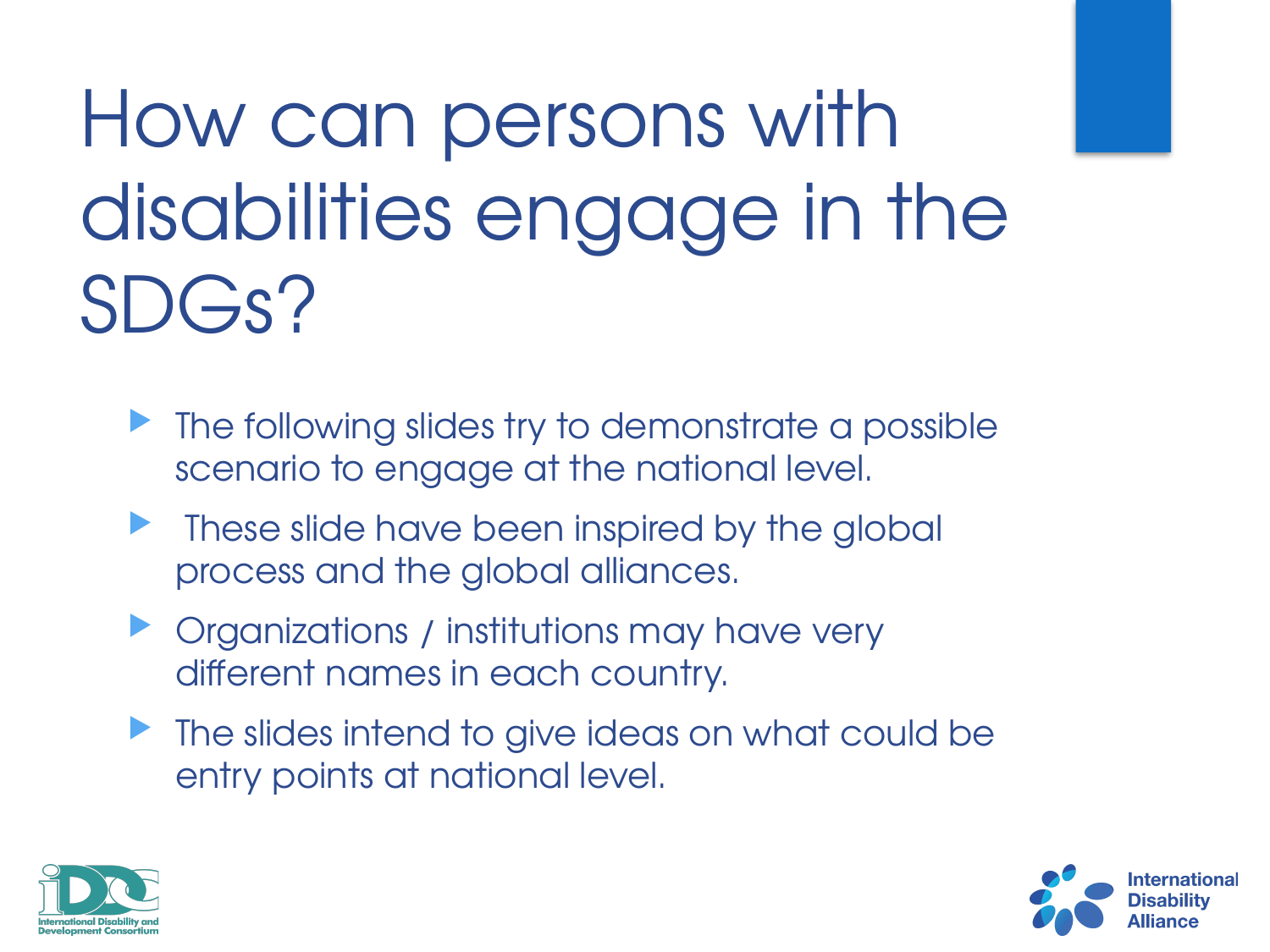

# How can persons with disabilities engage in the SDGs?
The following slides try to demonstrate a possible scenario to engage at the national level.
 These slide have been inspired by the global process and the global alliances.
Organizations / institutions may have very different names in each country.
The slides intend to give ideas on what could be entry points at national level.